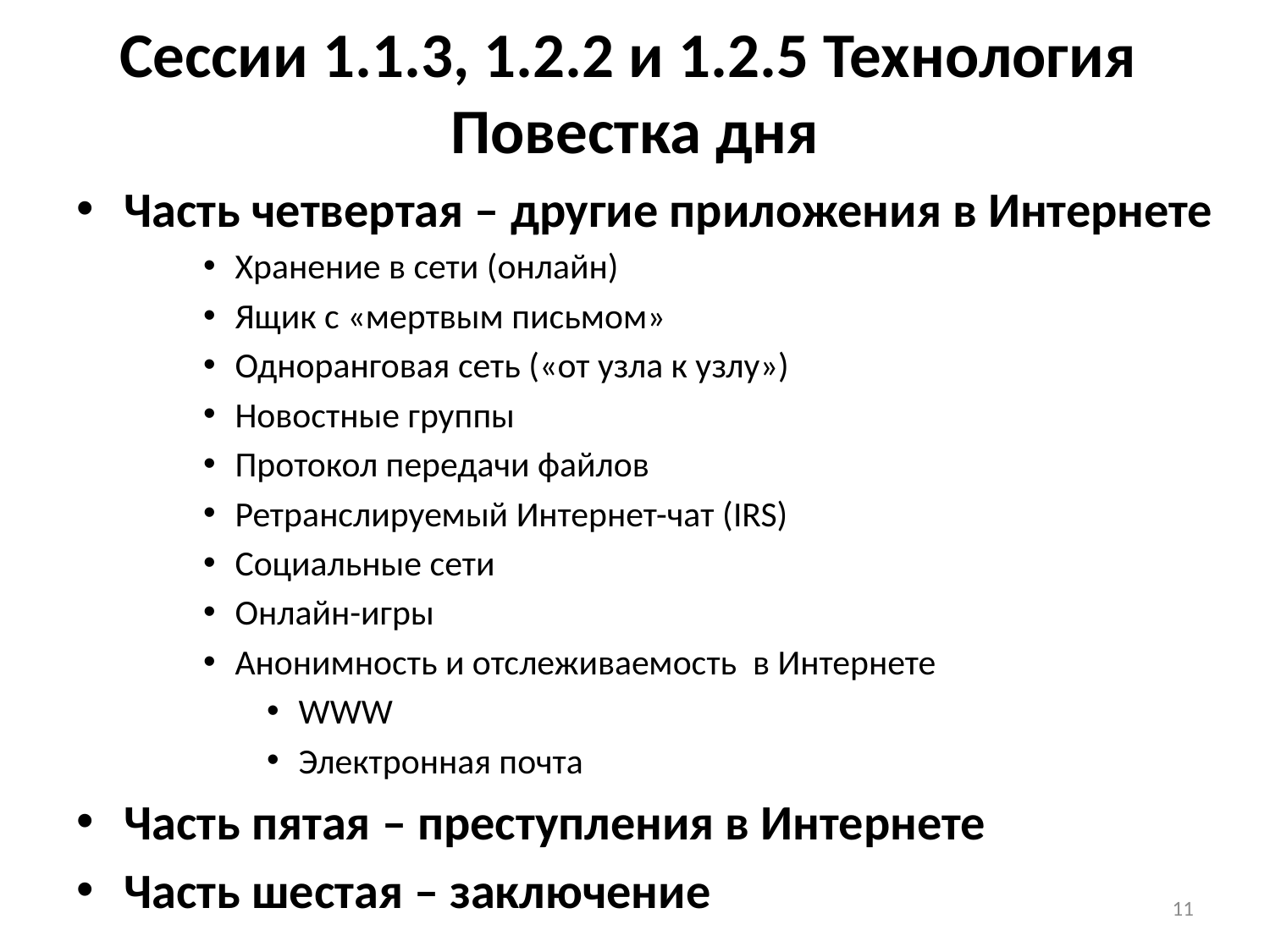

# Сессии 1.1.3, 1.2.2 и 1.2.5 Технология Повестка дня
Часть четвертая – другие приложения в Интернете
Хранение в сети (онлайн)
Ящик с «мертвым письмом»
Одноранговая сеть («от узла к узлу»)
Новостные группы
Протокол передачи файлов
Ретранслируемый Интернет-чат (IRS)
Социальные сети
Онлайн-игры
Анонимность и отслеживаемость  в Интернете
WWW
Электронная почта
Часть пятая – преступления в Интернете
Часть шестая – заключение

11